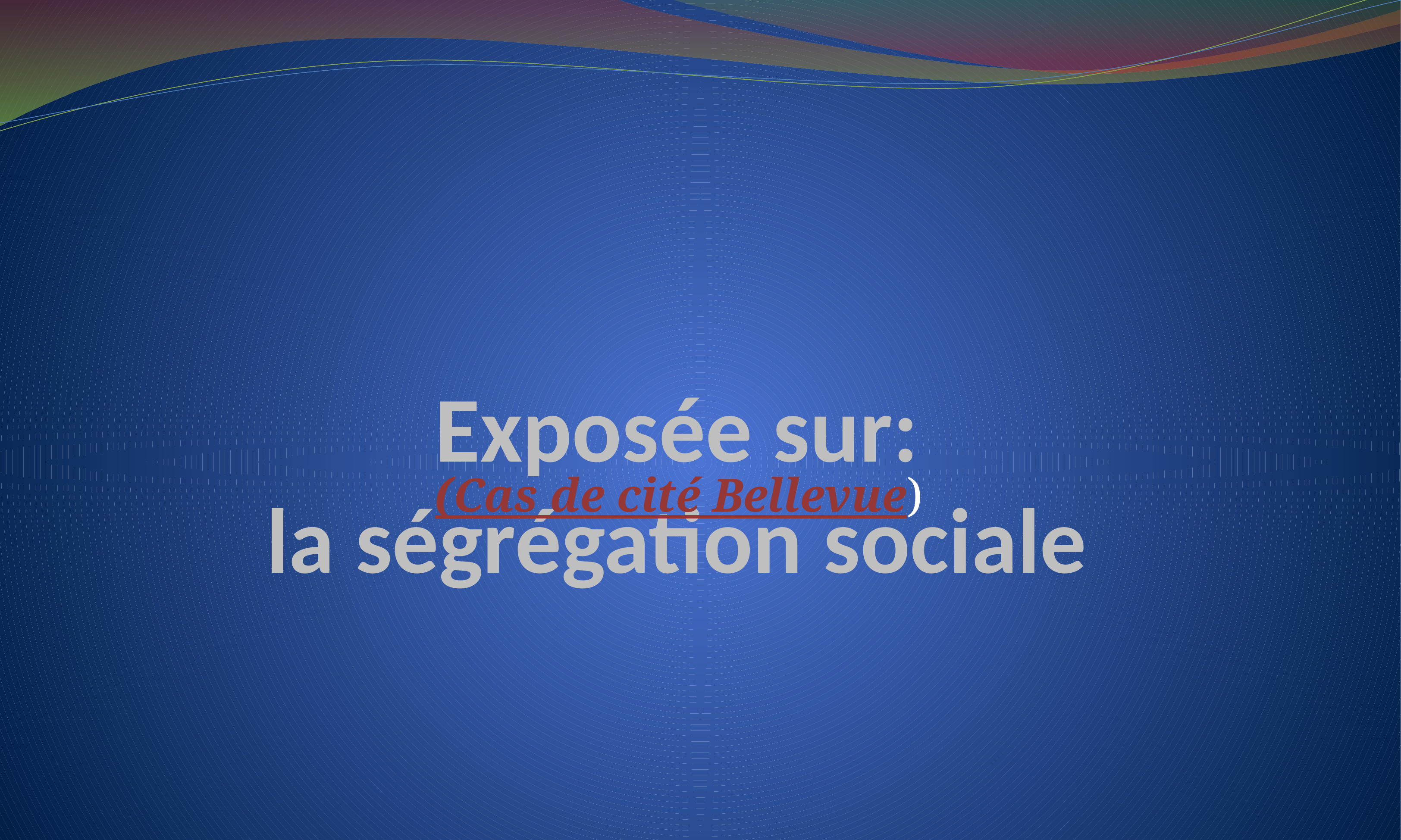

# Exposée sur: la ségrégation sociale

(Cas de cité Bellevue)